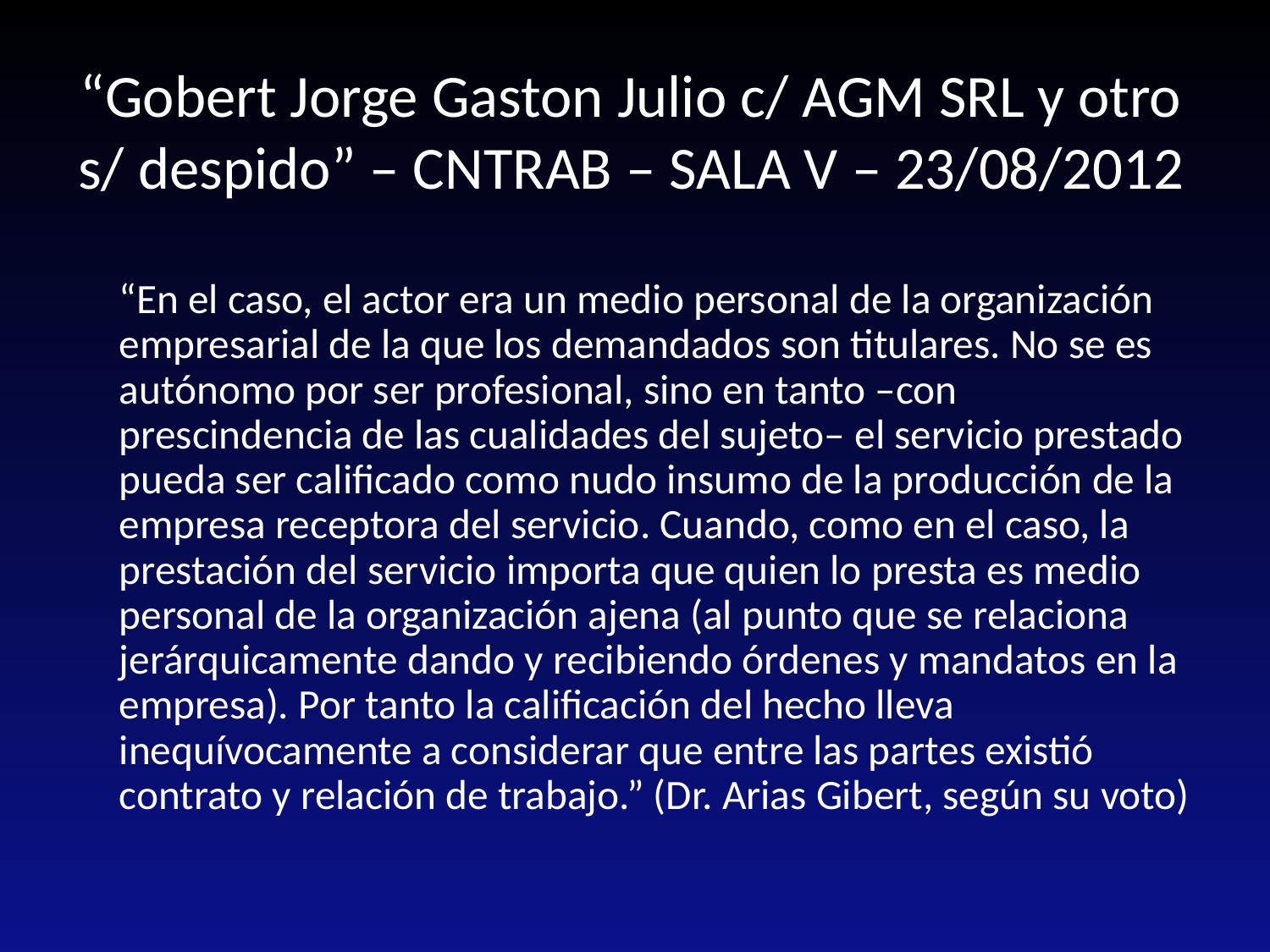

# “Gobert Jorge Gaston Julio c/ AGM SRL y otro s/ despido” – CNTRAB – SALA V – 23/08/2012
“En el caso, el actor era un medio personal de la organización empresarial de la que los demandados son titulares. No se es autónomo por ser profesional, sino en tanto –con prescindencia de las cualidades del sujeto– el servicio prestado pueda ser calificado como nudo insumo de la producción de la empresa receptora del servicio. Cuando, como en el caso, la prestación del servicio importa que quien lo presta es medio personal de la organización ajena (al punto que se relaciona jerárquicamente dando y recibiendo órdenes y mandatos en la empresa). Por tanto la calificación del hecho lleva inequívocamente a considerar que entre las partes existió contrato y relación de trabajo.” (Dr. Arias Gibert, según su voto)